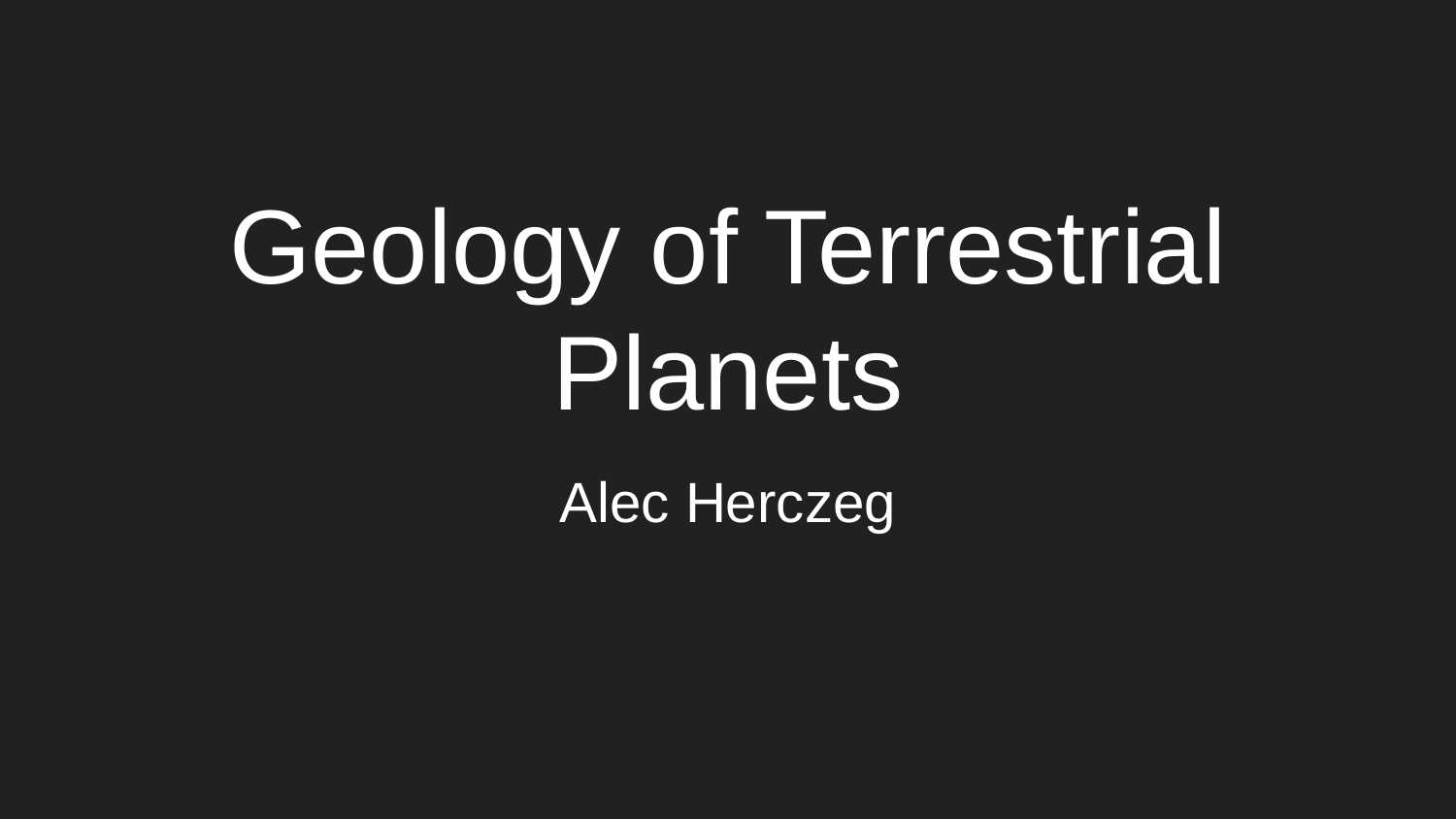

# Geology of Terrestrial Planets
Alec Herczeg